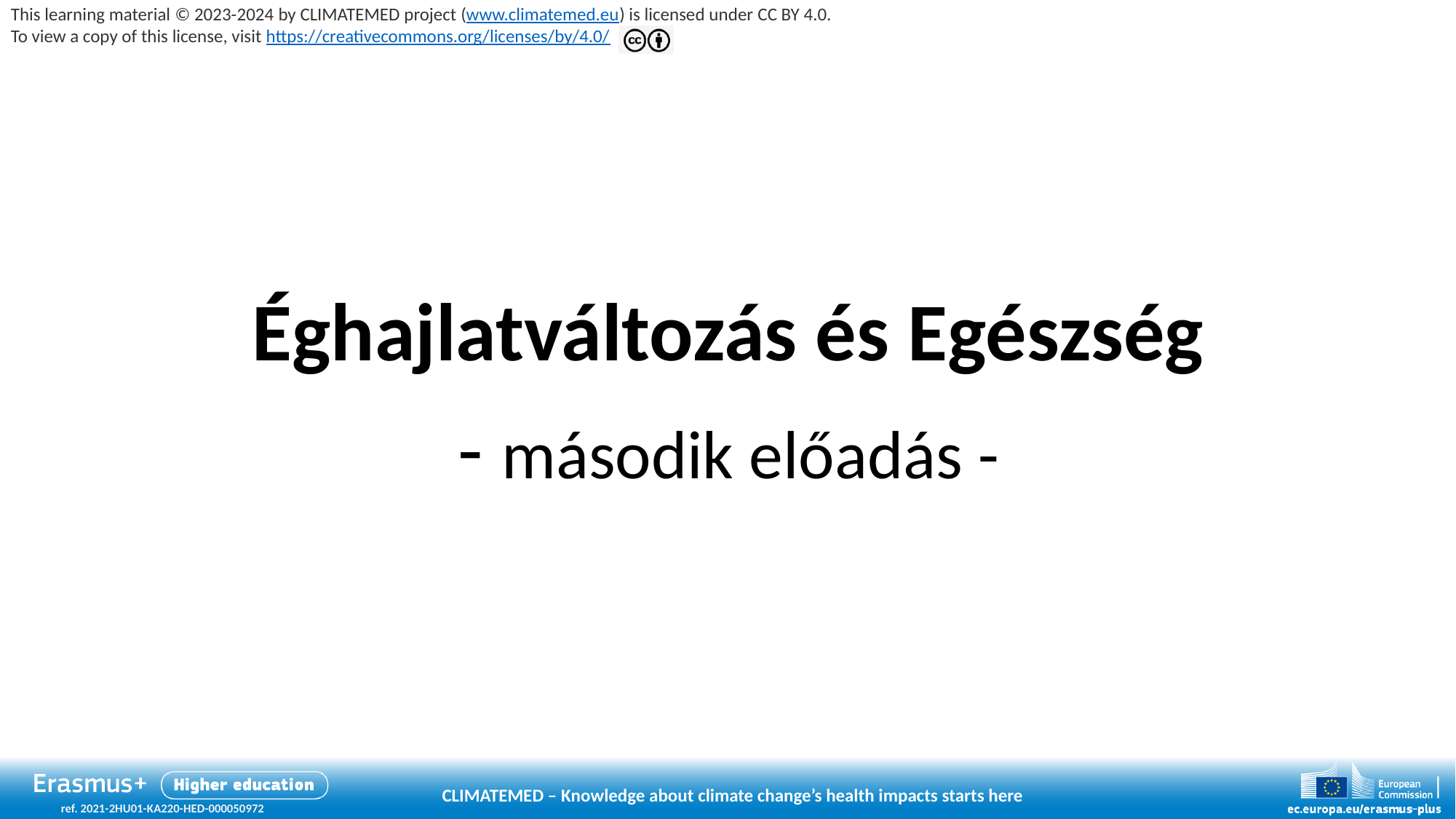

# Éghajlatváltozás és Egészség - második előadás -